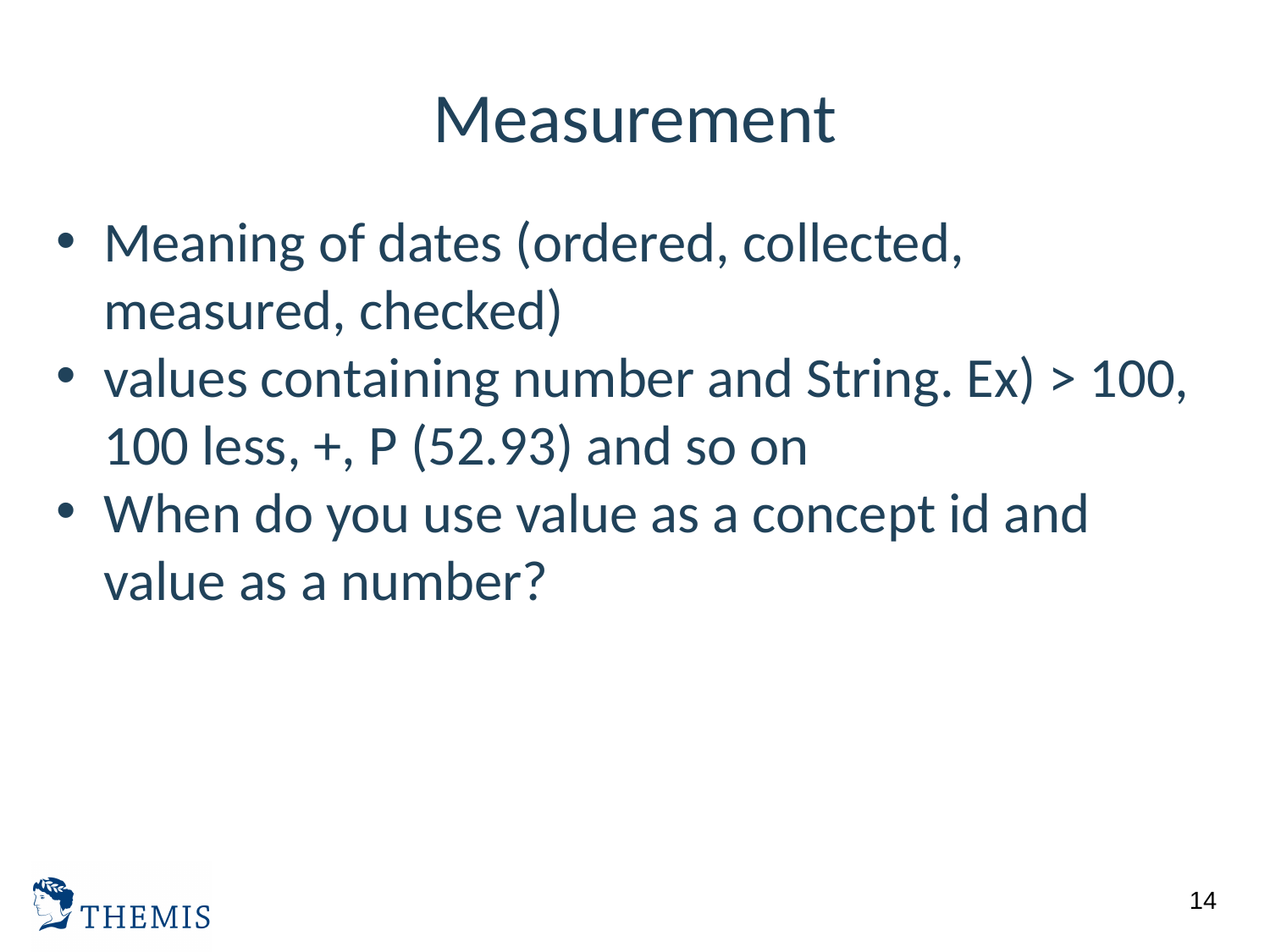

# Measurement
Meaning of dates (ordered, collected, measured, checked)
values containing number and String. Ex) > 100, 100 less, +, P (52.93) and so on
When do you use value as a concept id and value as a number?

14